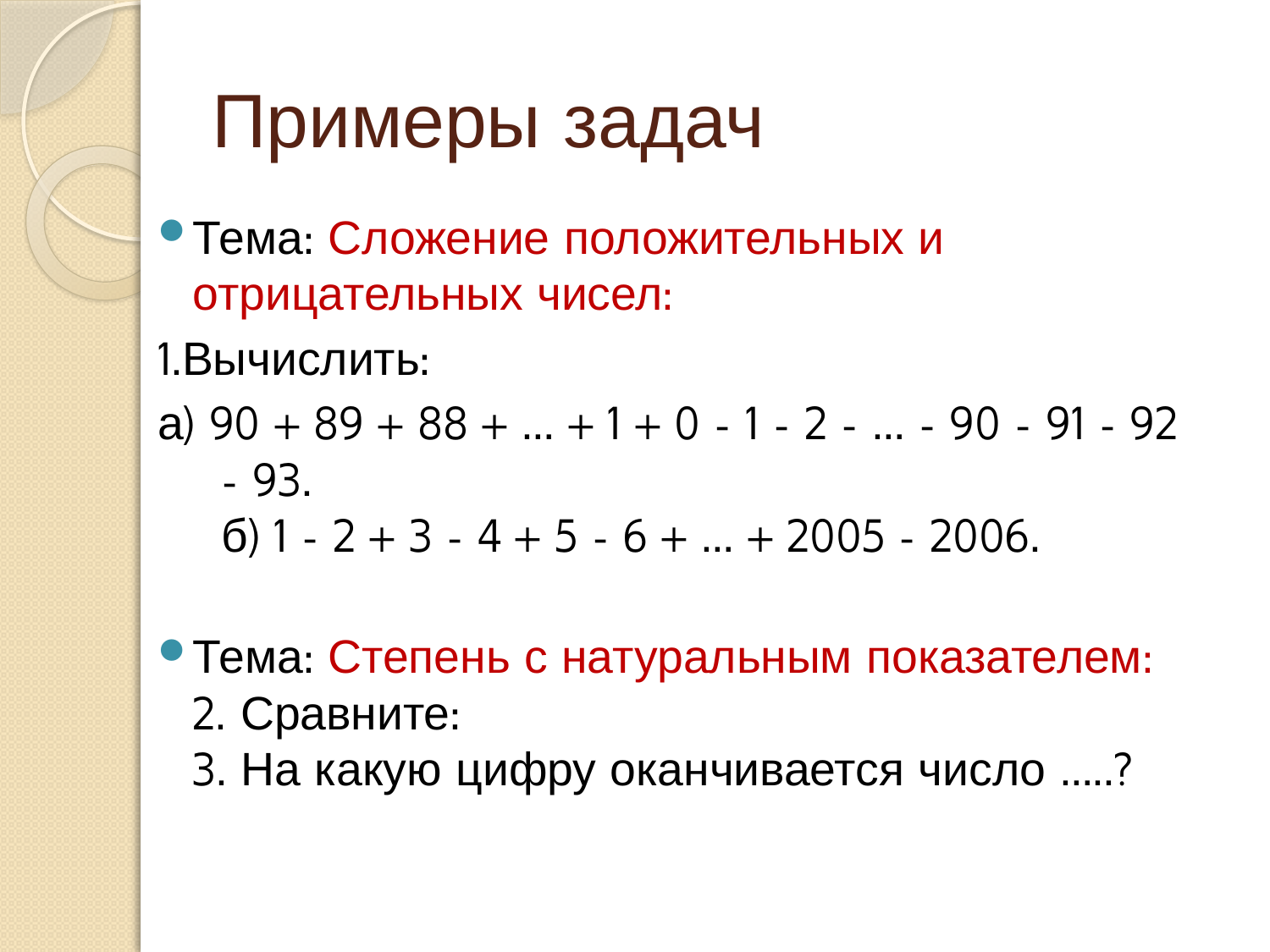

# Примеры задач
Тема: Сложение положительных и отрицательных чисел:
1.Вычислить:
а) 90 + 89 + 88 + … + 1 + 0 - 1 - 2 - … - 90 - 91 - 92
- 93.
б) 1 - 2 + 3 - 4 + 5 - 6 + … + 2005 - 2006.
Тема: Степень с натуральным показателем:
2. Сравните:
3. На какую цифру оканчивается число …..?